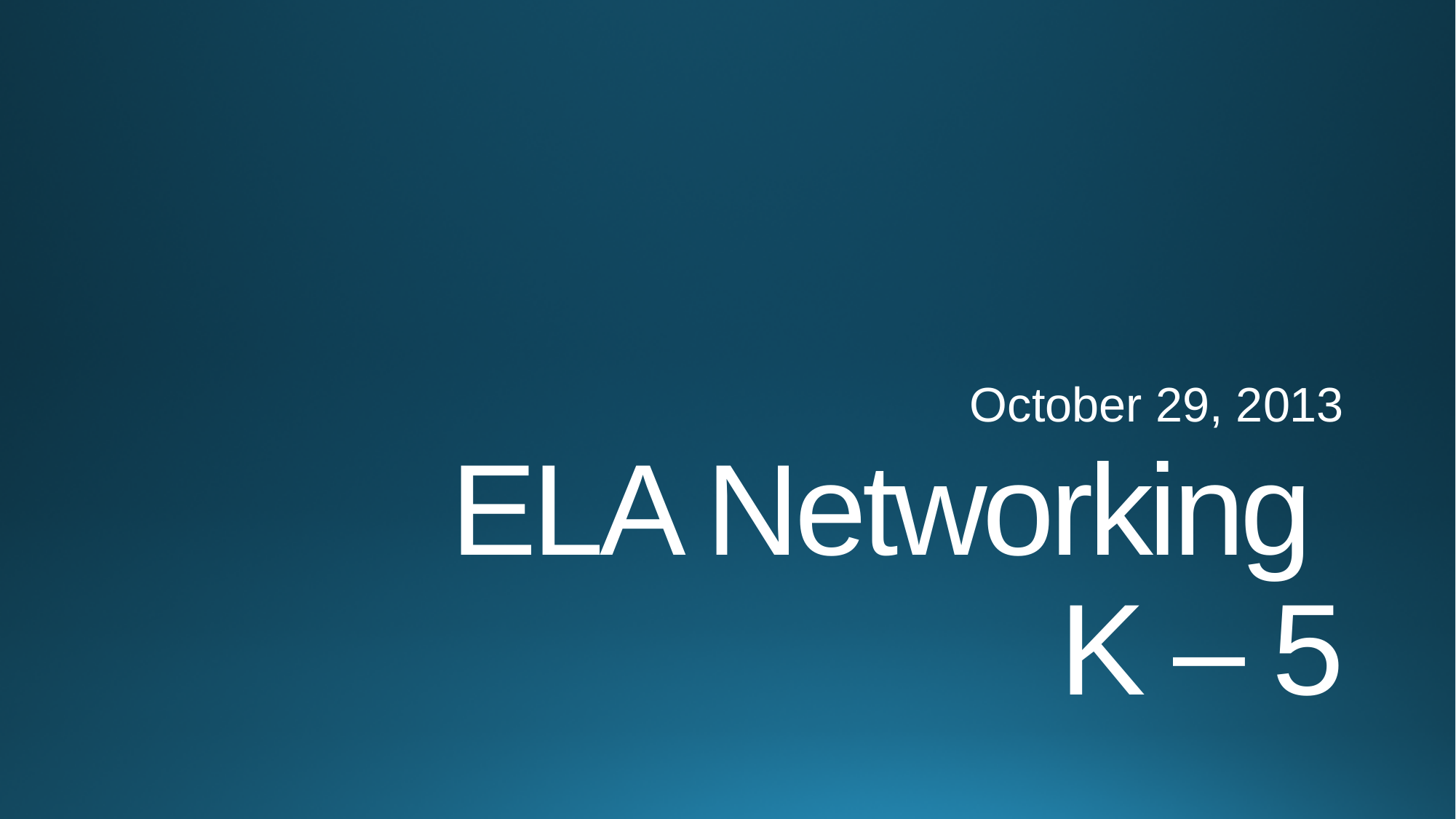

October 29, 2013
# ELA Networking K – 5